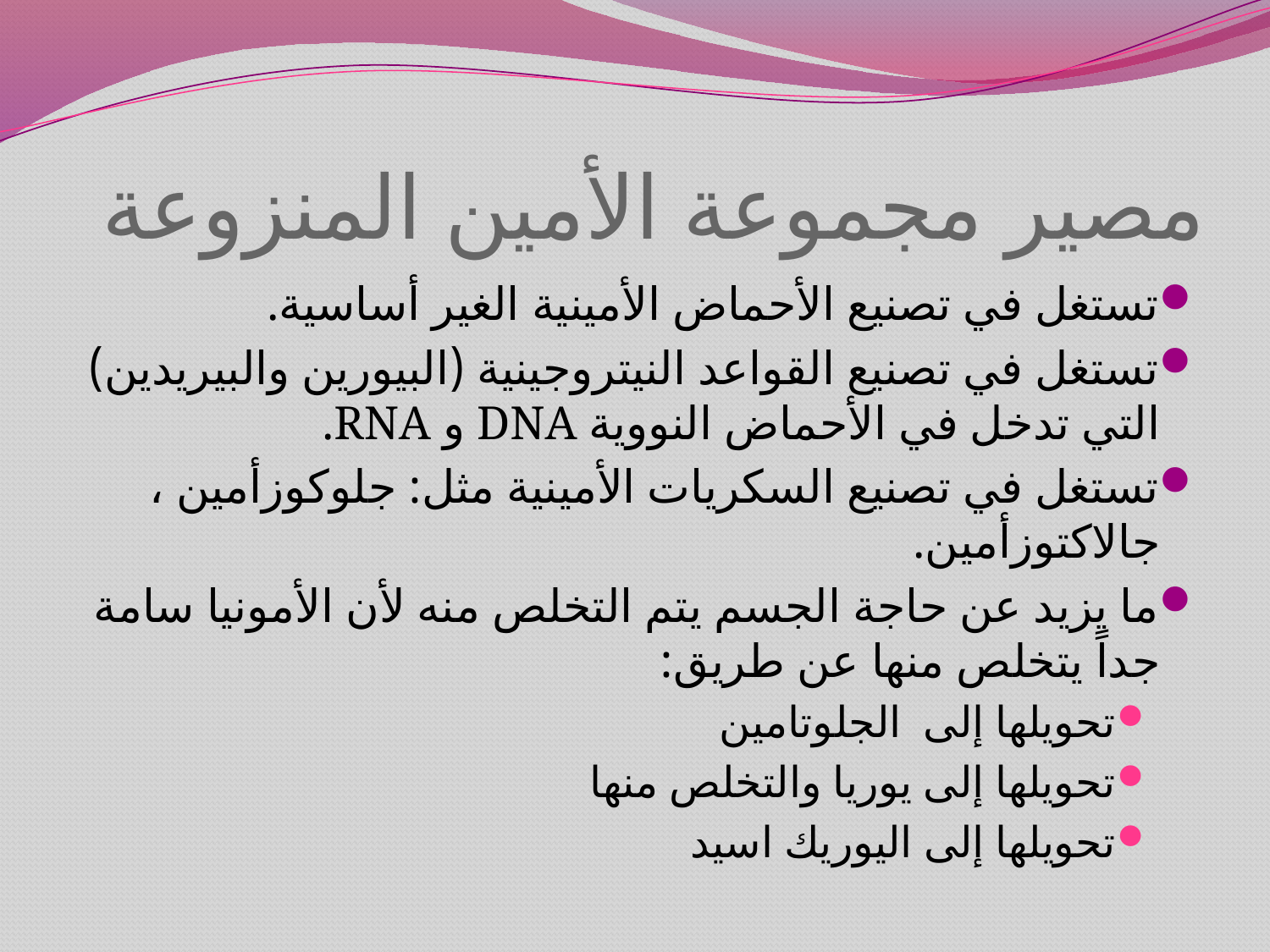

# مصير مجموعة الأمين المنزوعة
تستغل في تصنيع الأحماض الأمينية الغير أساسية.
تستغل في تصنيع القواعد النيتروجينية (البيورين والبيريدين) التي تدخل في الأحماض النووية DNA و RNA.
تستغل في تصنيع السكريات الأمينية مثل: جلوكوزأمين ، جالاكتوزأمين.
ما يزيد عن حاجة الجسم يتم التخلص منه لأن الأمونيا سامة جداً يتخلص منها عن طريق:
تحويلها إلى  الجلوتامين
تحويلها إلى يوريا والتخلص منها
تحويلها إلى اليوريك اسيد